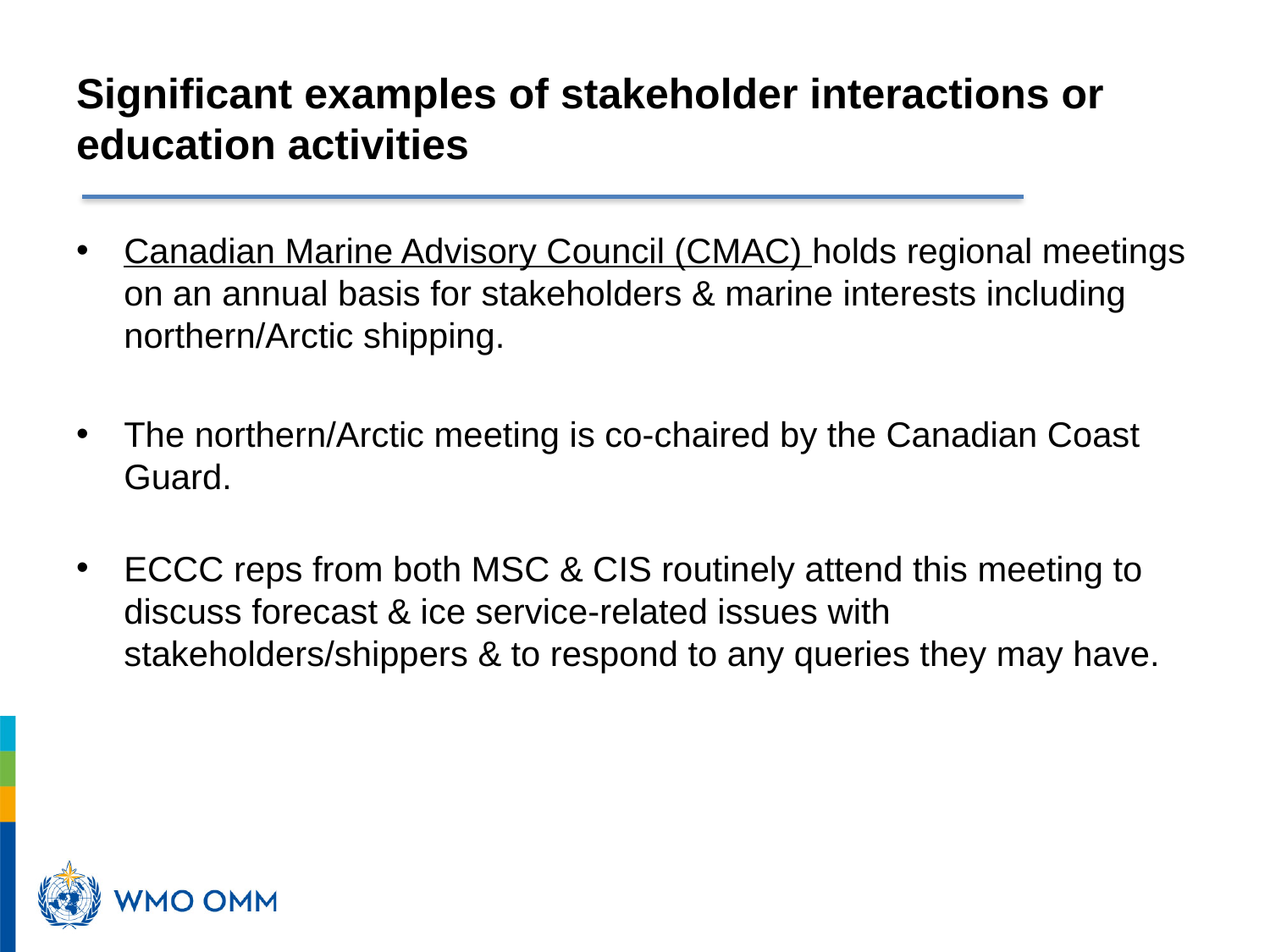

# Significant examples of stakeholder interactions or education activities
Canadian Marine Advisory Council (CMAC) holds regional meetings on an annual basis for stakeholders & marine interests including northern/Arctic shipping.

The northern/Arctic meeting is co-chaired by the Canadian Coast Guard.
ECCC reps from both MSC & CIS routinely attend this meeting to discuss forecast & ice service-related issues with stakeholders/shippers & to respond to any queries they may have.